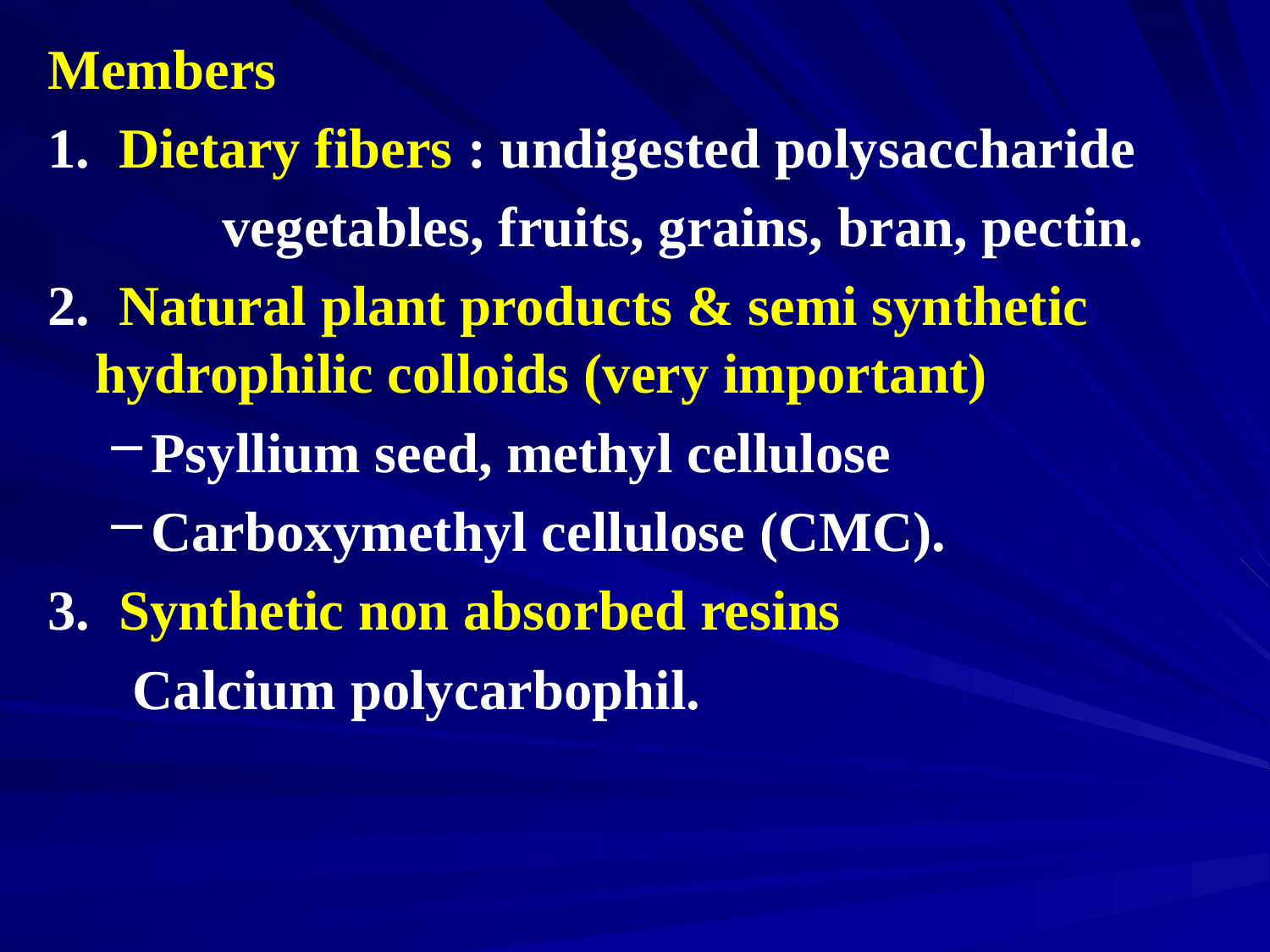

Members
1.  Dietary fibers : undigested polysaccharide
		vegetables, fruits, grains, bran, pectin.
2.  Natural plant products & semi synthetic 	hydrophilic colloids (very important)
Psyllium seed, methyl cellulose
Carboxymethyl cellulose (CMC).
3.  Synthetic non absorbed resins
      Calcium polycarbophil.